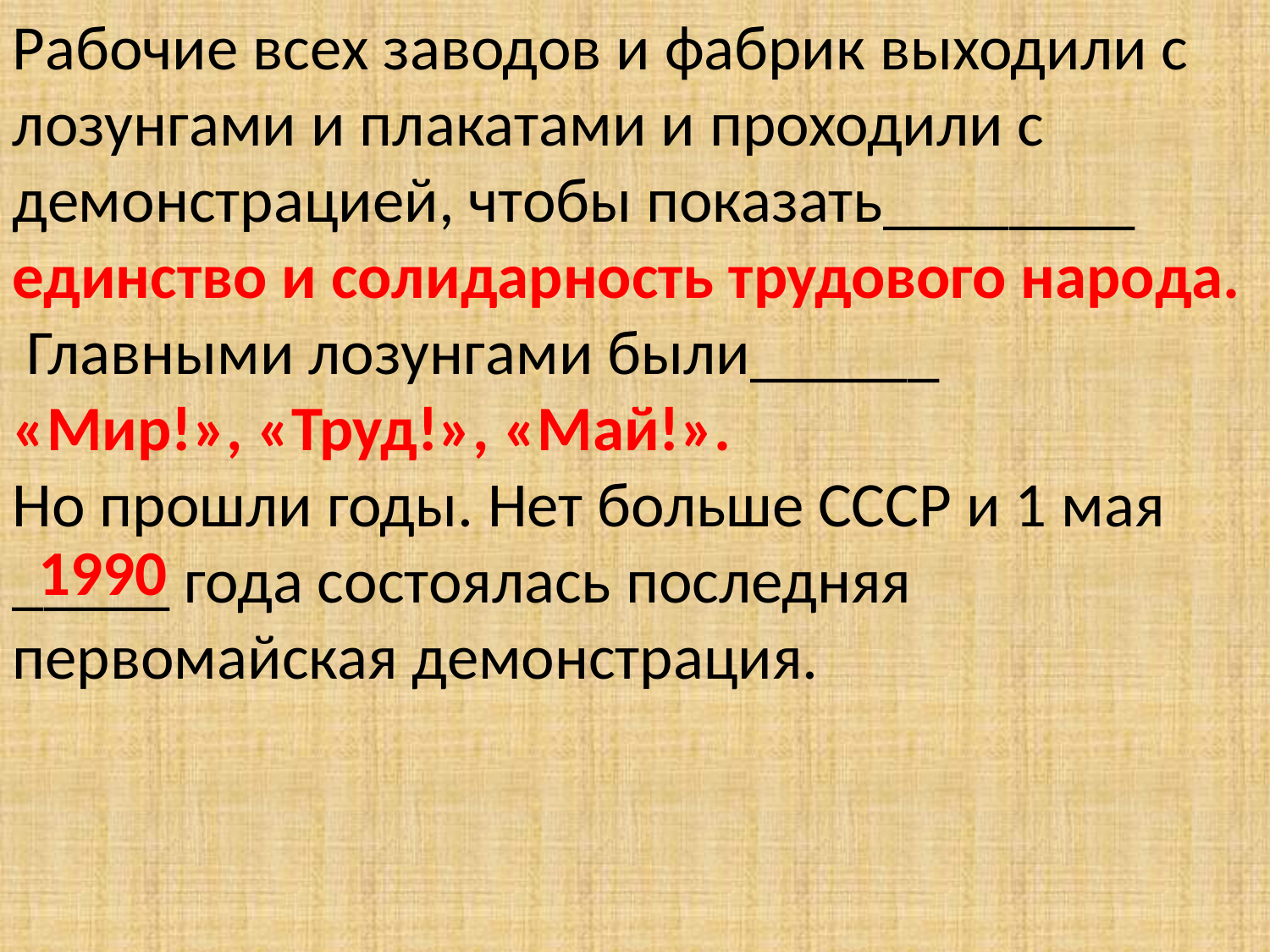

Рабочие всех заводов и фабрик выходили с лозунгами и плакатами и проходили с демонстрацией, чтобы показать________
единство и солидарность трудового народа.
 Главными лозунгами были______
«Мир!», «Труд!», «Май!».
Но прошли годы. Нет больше СССР и 1 мая _____ года состоялась последняя первомайская демонстрация.
1990